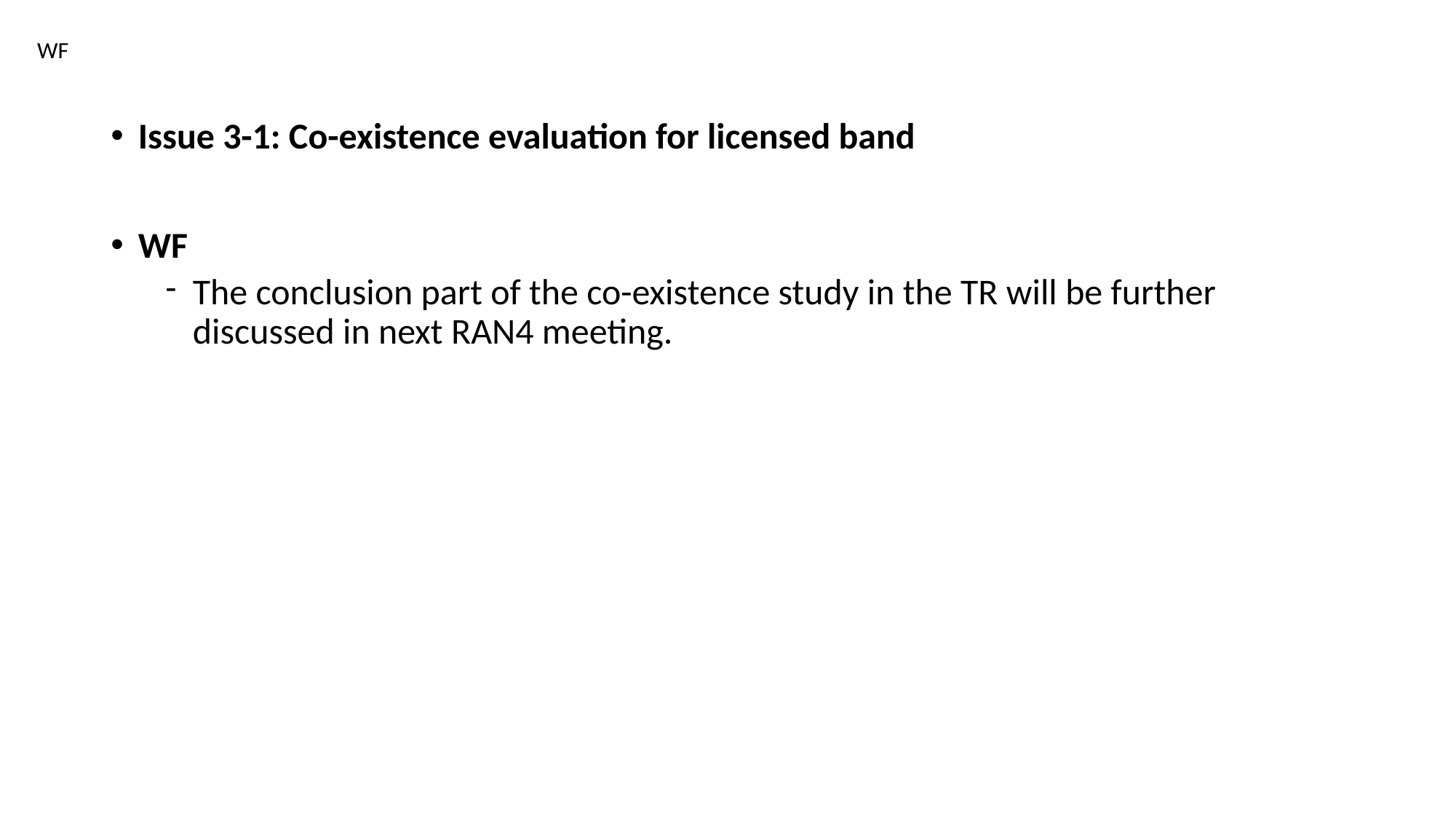

# WF
Issue 3-1: Co-existence evaluation for licensed band

WF
The conclusion part of the co-existence study in the TR will be further discussed in next RAN4 meeting.